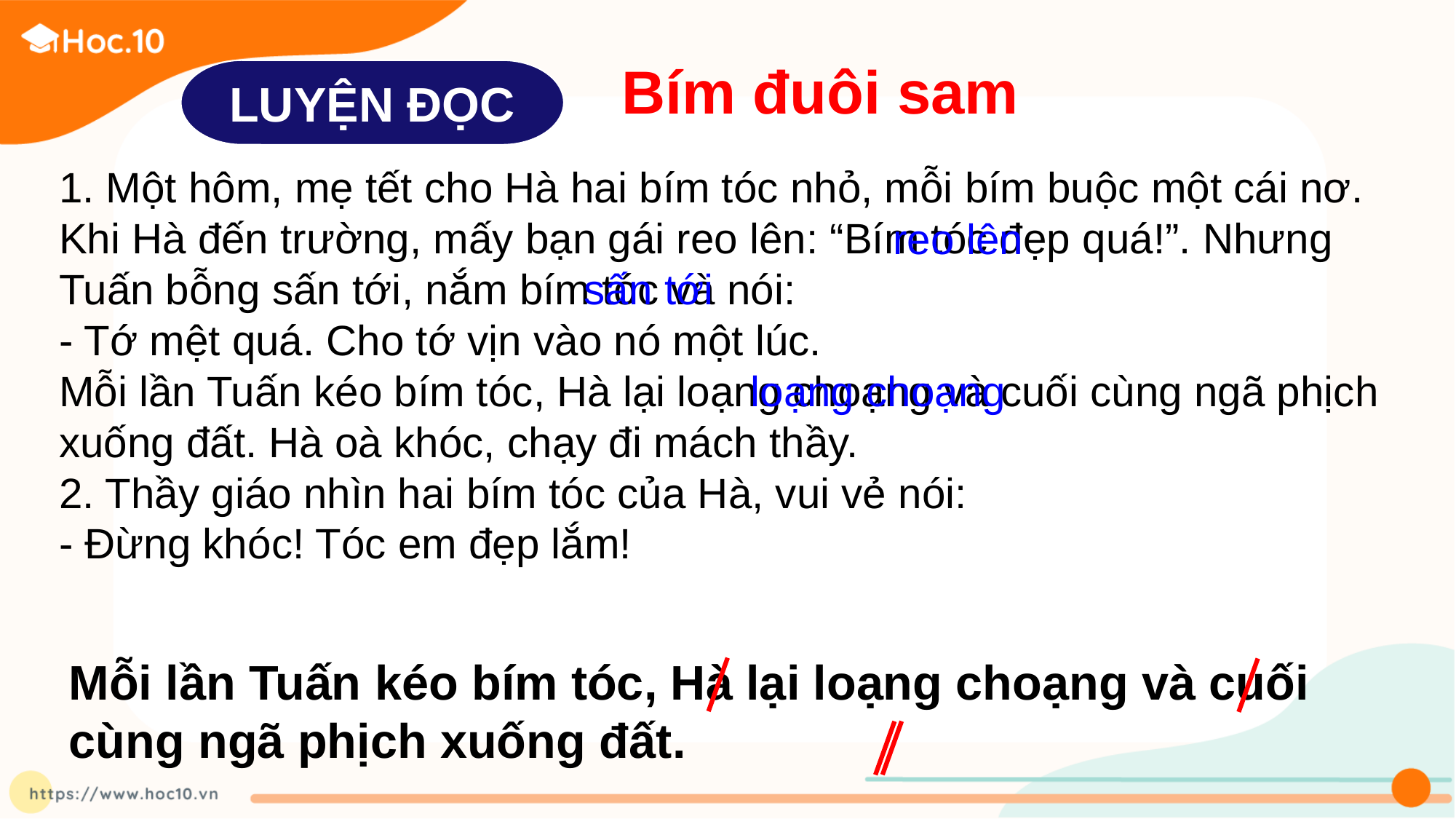

Bím đuôi sam
LUYỆN ĐỌC
1. Một hôm, mẹ tết cho Hà hai bím tóc nhỏ, mỗi bím buộc một cái nơ. Khi Hà đến trường, mấy bạn gái reo lên: “Bím tóc đẹp quá!”. Nhưng Tuấn bỗng sấn tới, nắm bím tóc và nói:
- Tớ mệt quá. Cho tớ vịn vào nó một lúc.
Mỗi lần Tuấn kéo bím tóc, Hà lại loạng choạng và cuối cùng ngã phịch xuống đất. Hà oà khóc, chạy đi mách thầy.
2. Thầy giáo nhìn hai bím tóc của Hà, vui vẻ nói:
- Đừng khóc! Tóc em đẹp lắm!
reo lên
sấn tới
loạng choạng
Mỗi lần Tuấn kéo bím tóc, Hà lại loạng choạng và cuối cùng ngã phịch xuống đất.